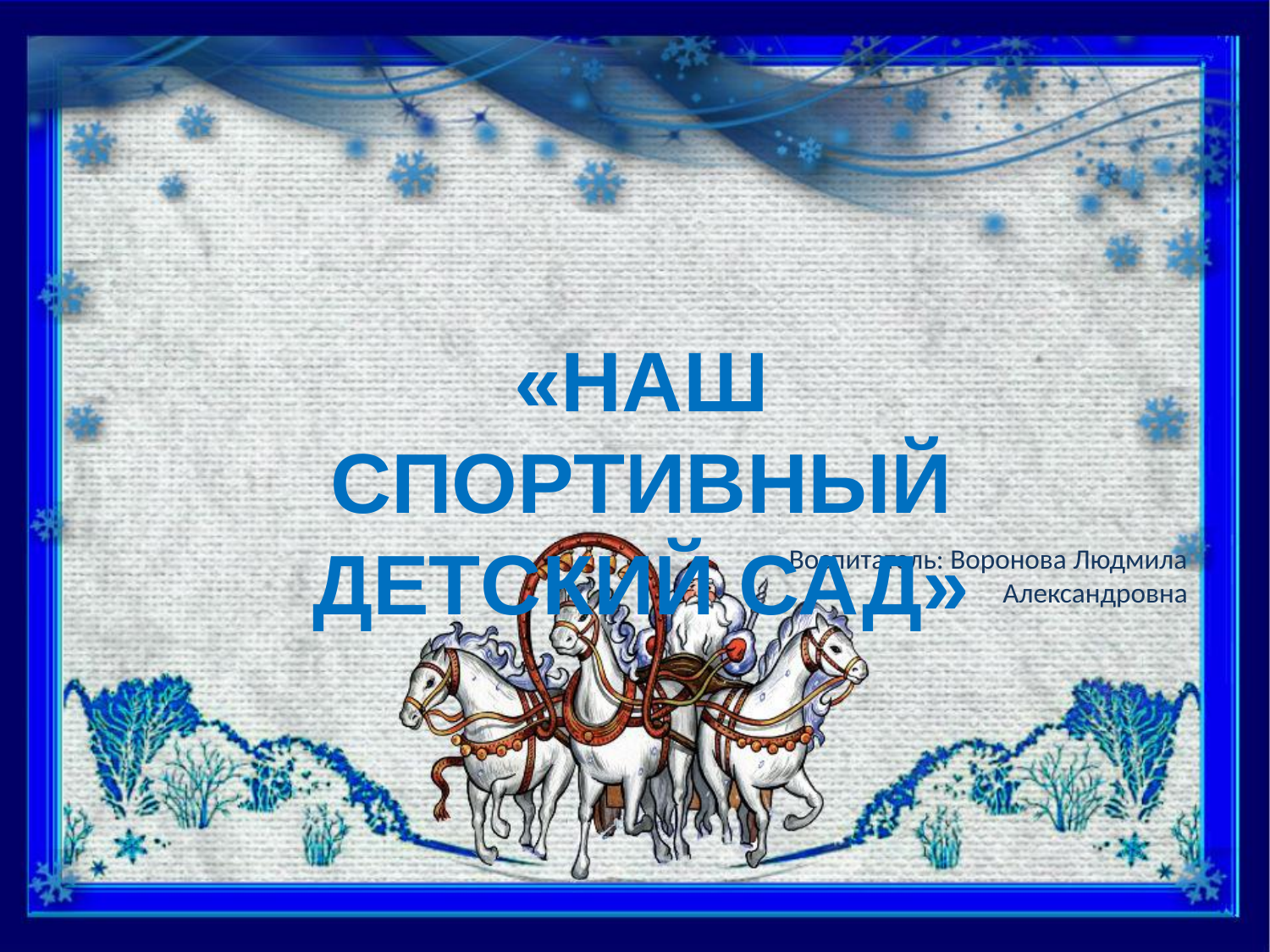

«НАШ СПОРТИВНЫЙ ДЕТСКИЙ САД»

Воспитатель: Воронова Людмила Александровна